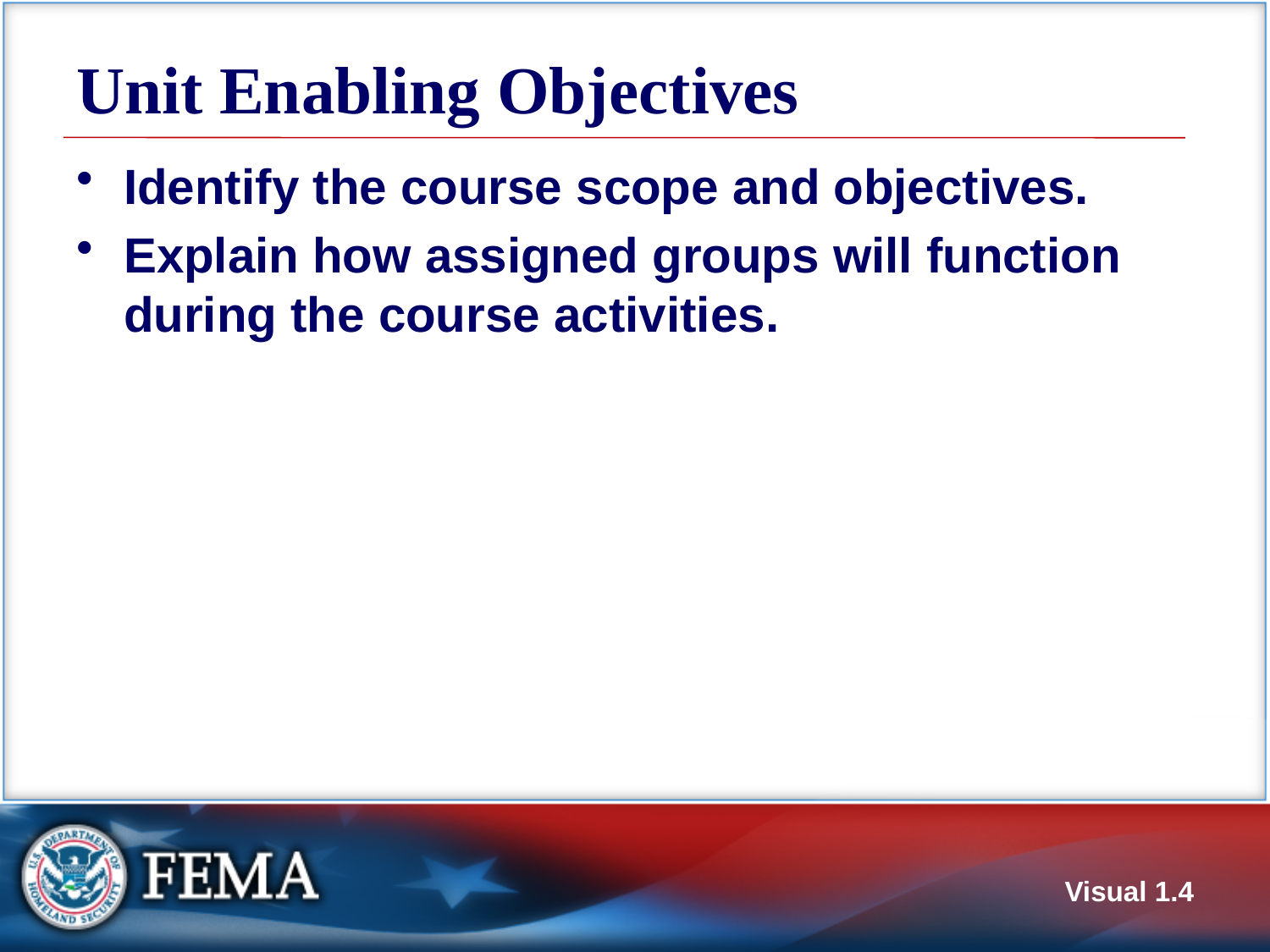

# Unit Enabling Objectives
Identify the course scope and objectives.
Explain how assigned groups will function during the course activities.
Visual 1.4